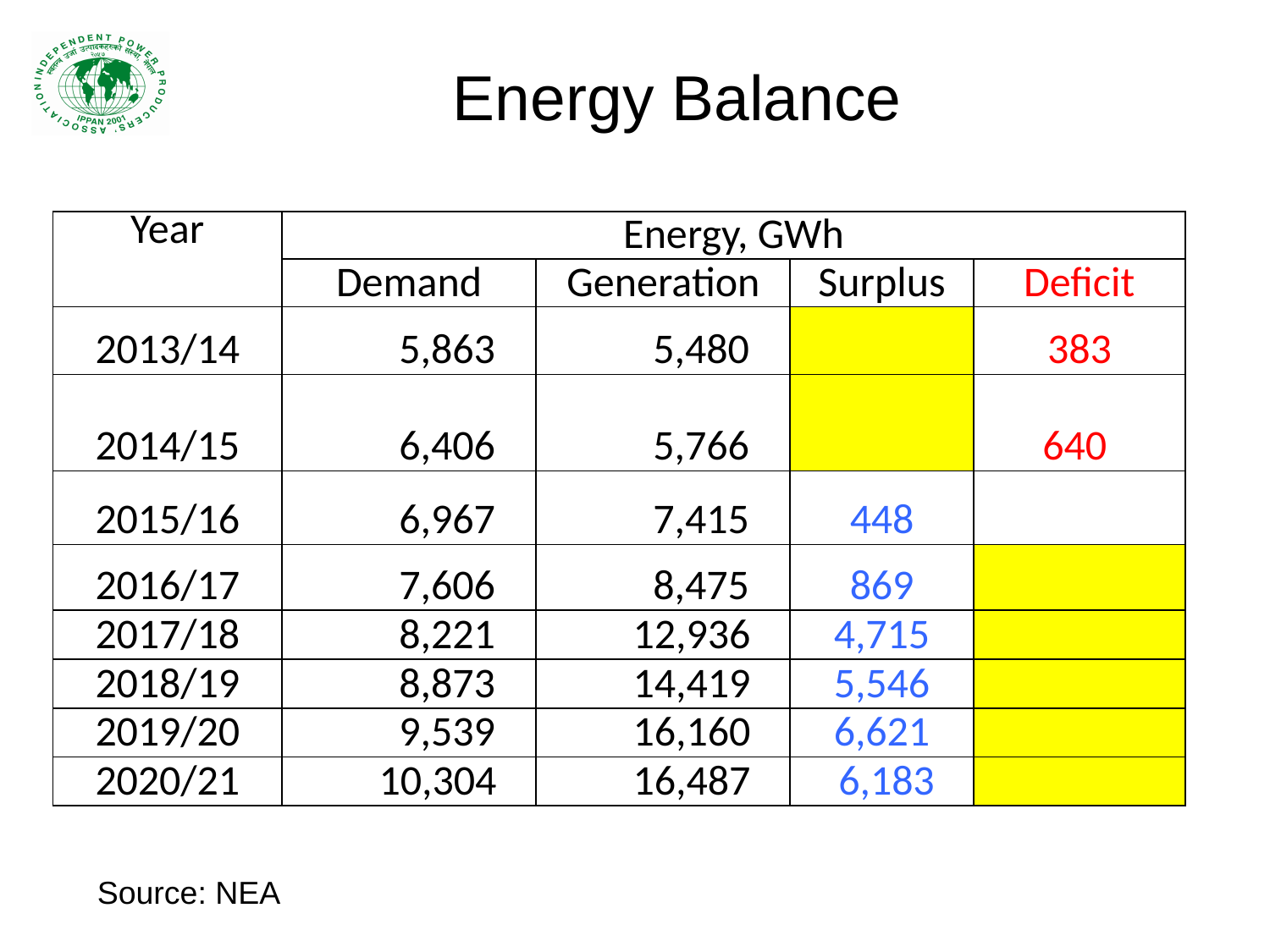

# Energy Balance
| Year | Energy, GWh |  |  |  |
| --- | --- | --- | --- | --- |
|  | Demand | Generation | Surplus | Deficit |
| 2013/14 | 5,863 | 5,480 |  | 383 |
| 2014/15 | 6,406 | 5,766 |  | 640 |
| 2015/16 | 6,967 | 7,415 | 448 |  |
| 2016/17 | 7,606 | 8,475 | 869 |  |
| 2017/18 | 8,221 | 12,936 | 4,715 |  |
| 2018/19 | 8,873 | 14,419 | 5,546 |  |
| 2019/20 | 9,539 | 16,160 | 6,621 |  |
| 2020/21 | 10,304 | 16,487 | 6,183 |  |
Source: NEA